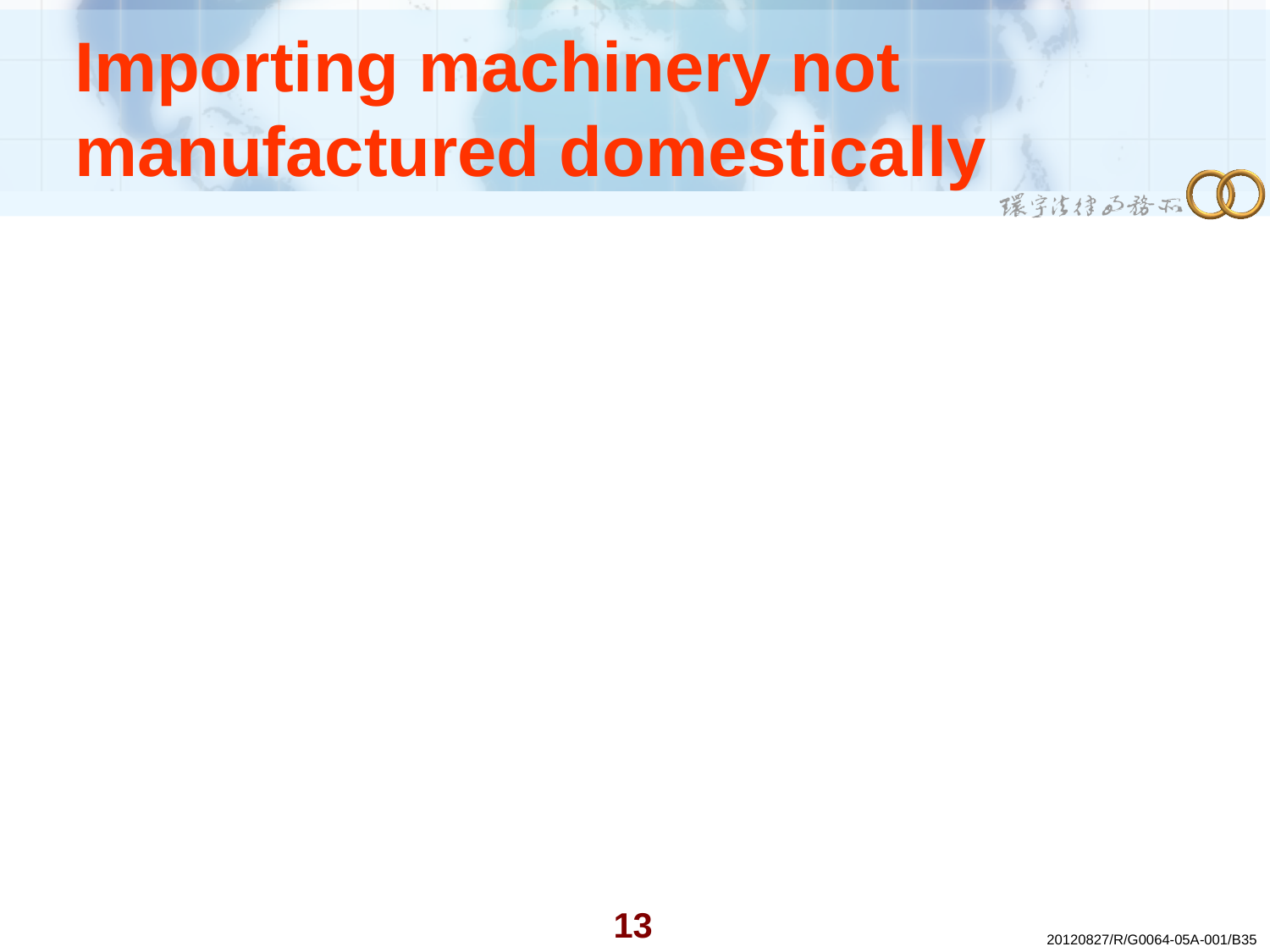

# Importing machinery not manufactured domestically

13
20120827/R/G0064-05A-001/B35